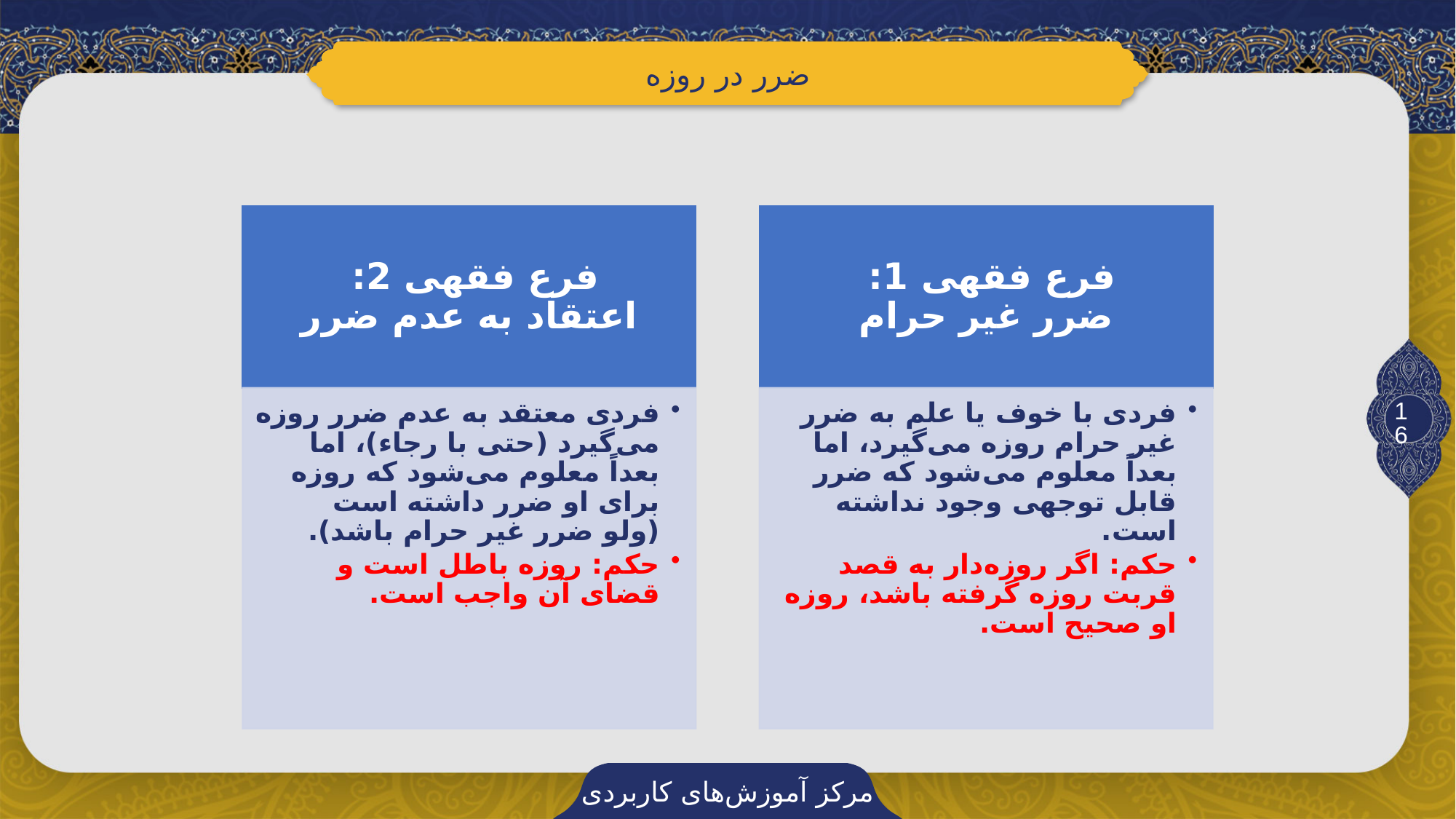

ضرر در روزه
فرع فقهی 2:
اعتقاد به عدم ضرر
فردی معتقد به عدم ضرر روزه می‌گیرد (حتی با رجاء)، اما بعداً معلوم می‌شود که روزه برای او ضرر داشته است
(ولو ضرر غیر حرام باشد).
حکم: روزه باطل است و قضای آن واجب است.
فرع فقهی 1:
ضرر غیر حرام
فردی با خوف یا علم به ضرر غیر حرام روزه می‌گیرد، اما بعداً معلوم می‌شود که ضرر قابل توجهی وجود نداشته است.
حکم: اگر روزه‌دار به قصد قربت روزه گرفته باشد، روزه او صحیح است.
16
مرکز آموزش‌های کاربردی